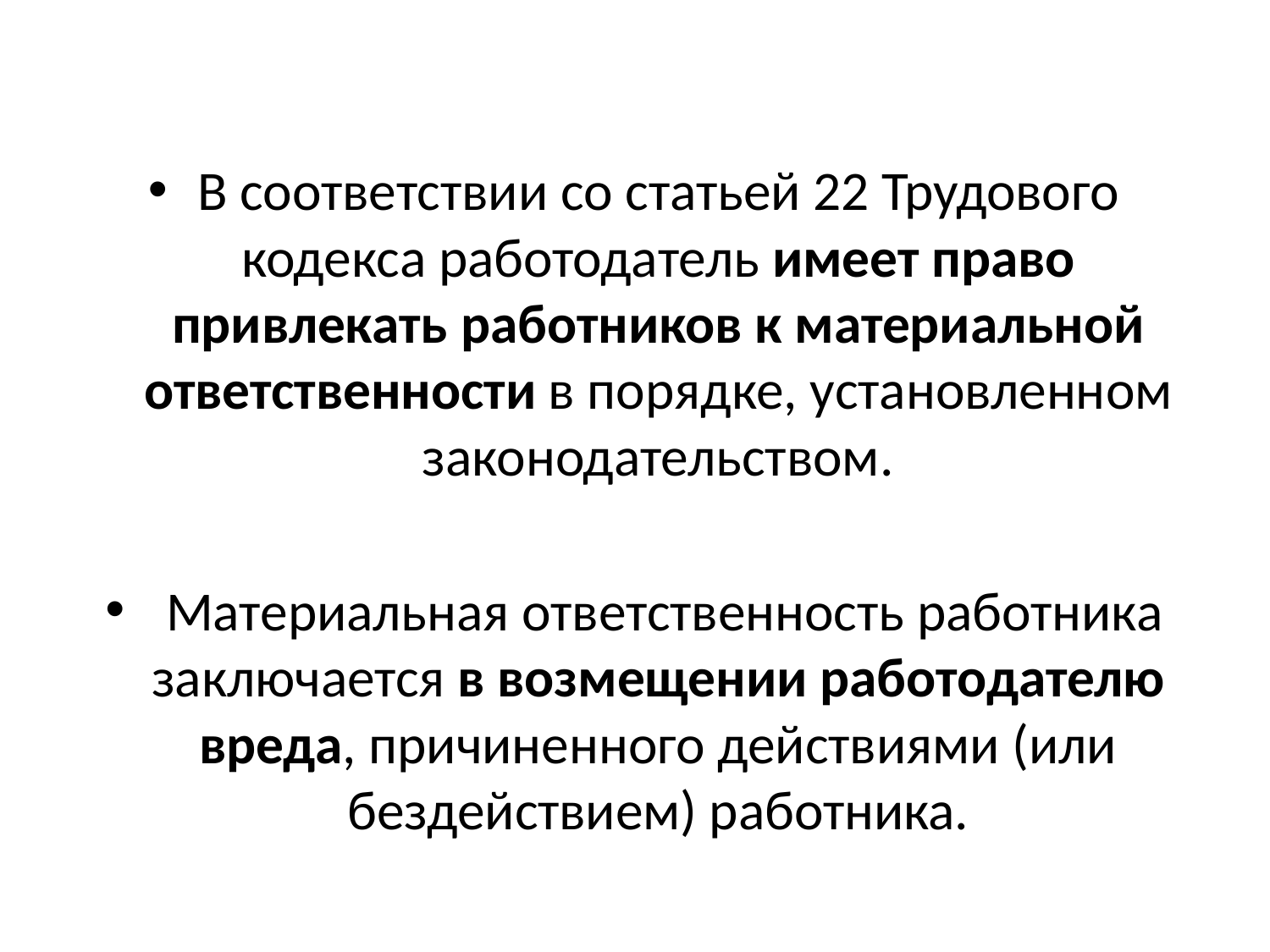

В соответствии со статьей 22 Трудового кодекса работодатель имеет право привлекать работников к материальной ответственности в порядке, установленном законодательством.

 Материальная ответственность работника заключается в возмещении работодателю вреда, причиненного действиями (или бездействием) работника.